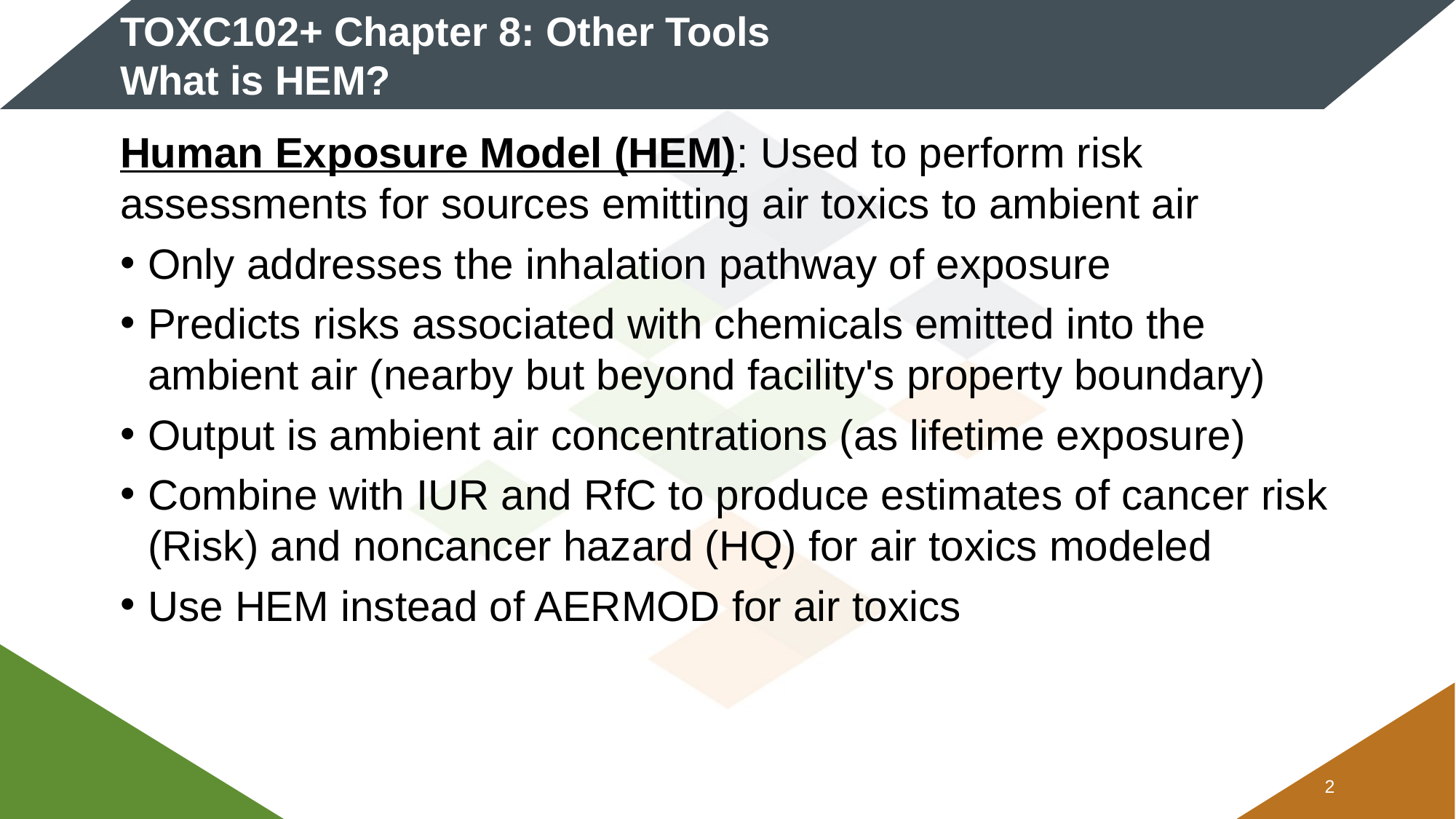

# TOXC102+ Chapter 8: Other Tools What is HEM?
Human Exposure Model (HEM): Used to perform risk assessments for sources emitting air toxics to ambient air
Only addresses the inhalation pathway of exposure
Predicts risks associated with chemicals emitted into the ambient air (nearby but beyond facility's property boundary)
Output is ambient air concentrations (as lifetime exposure)
Combine with IUR and RfC to produce estimates of cancer risk (Risk) and noncancer hazard (HQ) for air toxics modeled
Use HEM instead of AERMOD for air toxics
2